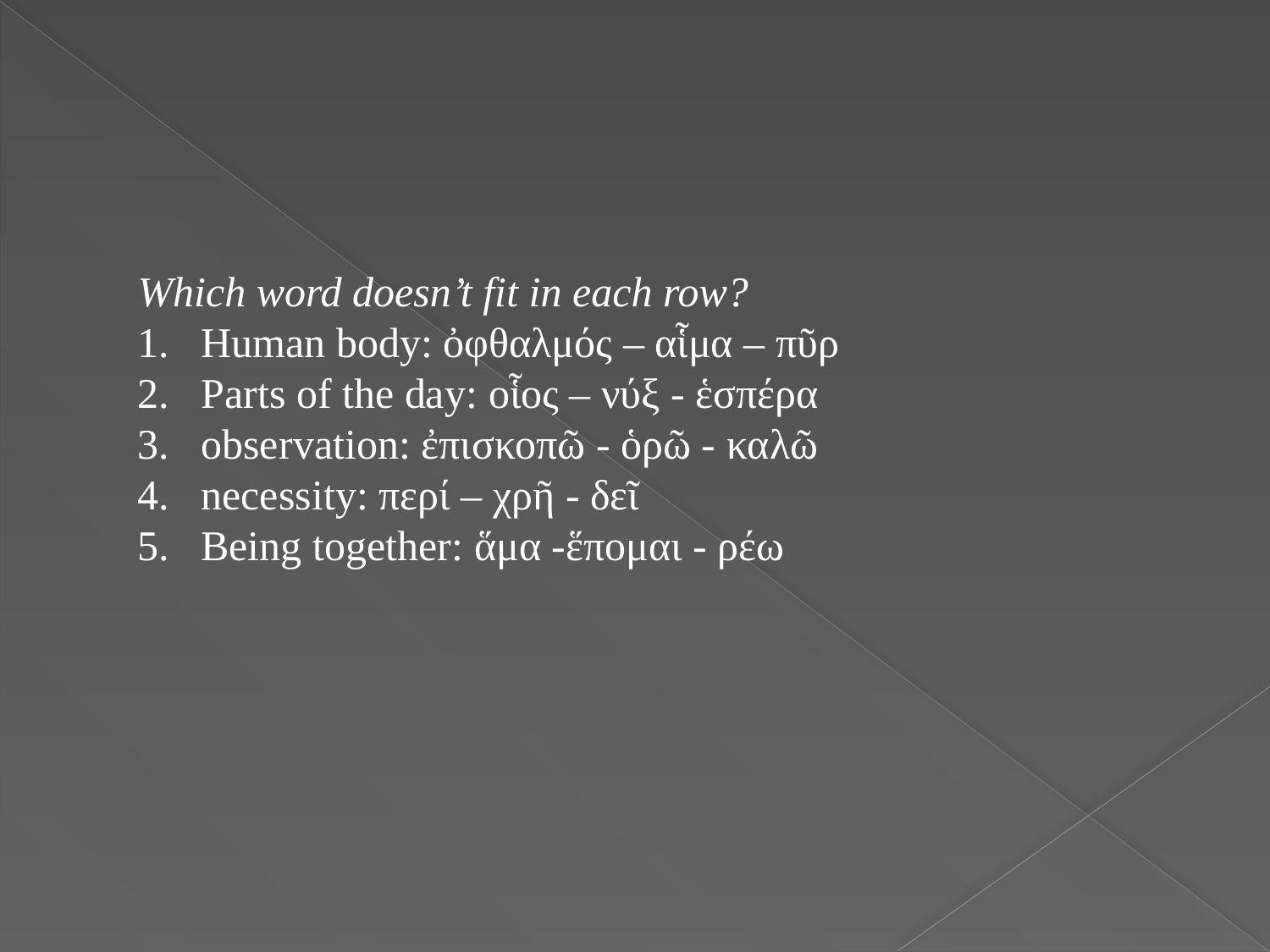

#
Which word doesn’t fit in each row?
Human body: ὀφθαλμός – αἷμα – πῦρ
Parts of the day: οἷος – νύξ - ἑσπέρα
observation: ἐπισκοπῶ - ὁρῶ - καλῶ
necessity: περί – χρῆ - δεῖ
Being together: ἅμα -ἕπομαι - ρέω